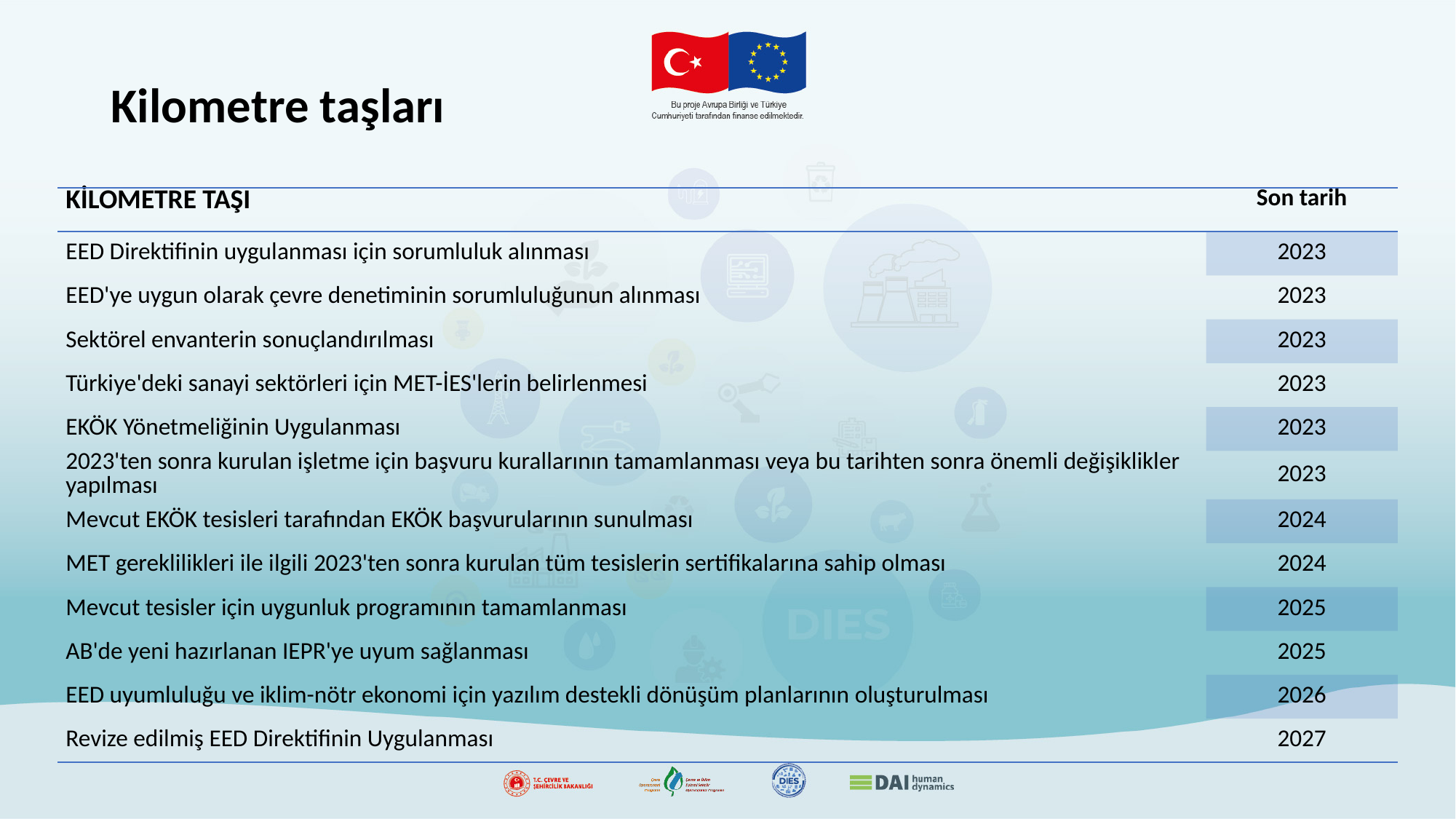

# Kilometre taşları
| KİLOMETRE TAŞI | Son tarih |
| --- | --- |
| EED Direktifinin uygulanması için sorumluluk alınması | 2023 |
| EED'ye uygun olarak çevre denetiminin sorumluluğunun alınması | 2023 |
| Sektörel envanterin sonuçlandırılması | 2023 |
| Türkiye'deki sanayi sektörleri için MET-İES'lerin belirlenmesi | 2023 |
| EKÖK Yönetmeliğinin Uygulanması | 2023 |
| 2023'ten sonra kurulan işletme için başvuru kurallarının tamamlanması veya bu tarihten sonra önemli değişiklikler yapılması | 2023 |
| Mevcut EKÖK tesisleri tarafından EKÖK başvurularının sunulması | 2024 |
| MET gereklilikleri ile ilgili 2023'ten sonra kurulan tüm tesislerin sertifikalarına sahip olması | 2024 |
| Mevcut tesisler için uygunluk programının tamamlanması | 2025 |
| AB'de yeni hazırlanan IEPR'ye uyum sağlanması | 2025 |
| EED uyumluluğu ve iklim-nötr ekonomi için yazılım destekli dönüşüm planlarının oluşturulması | 2026 |
| Revize edilmiş EED Direktifinin Uygulanması | 2027 |